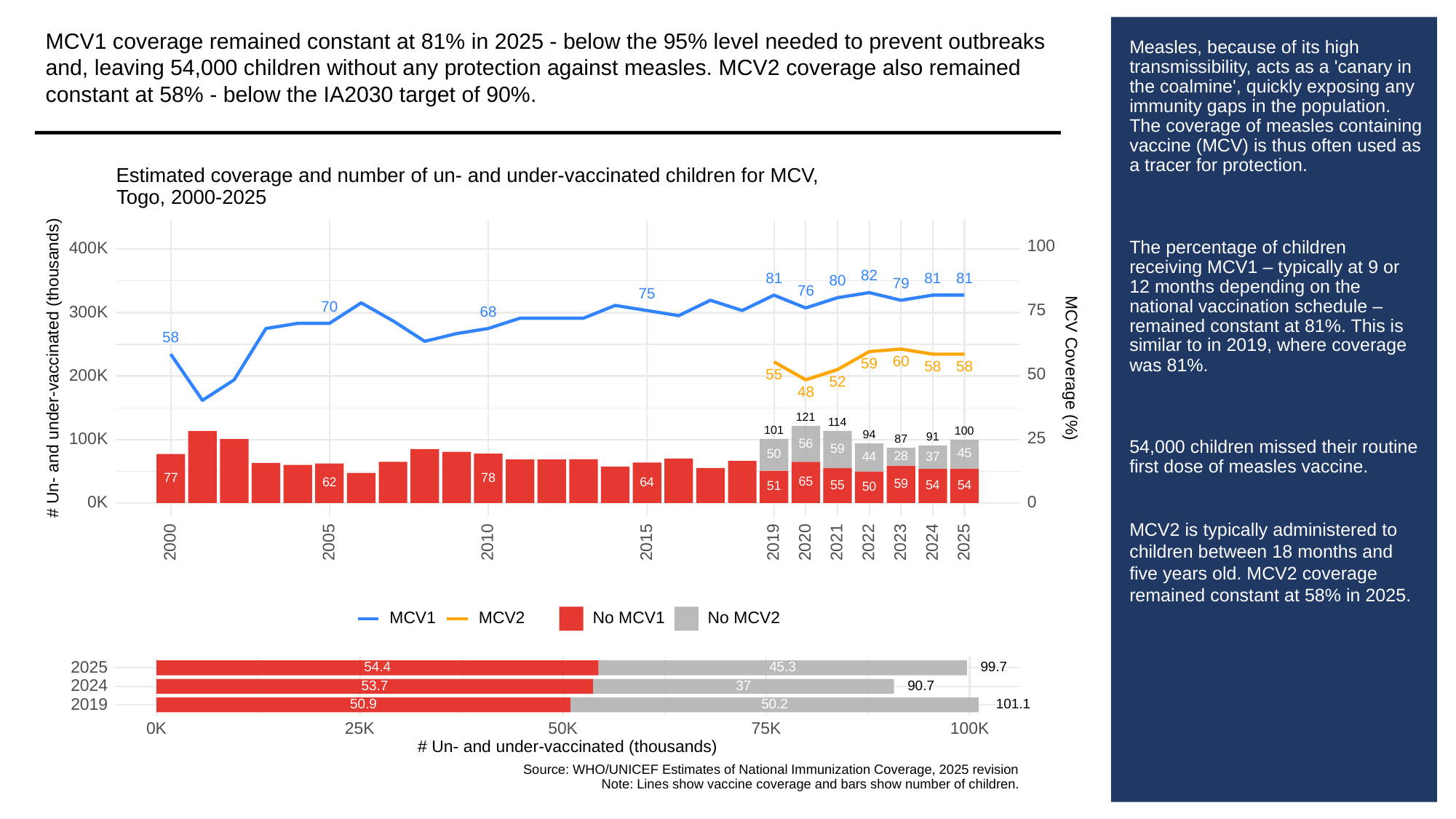

MCV1 coverage remained constant at 81% in 2025 - below the 95% level needed to prevent outbreaks and, leaving 54,000 children without any protection against measles. MCV2 coverage also remained constant at 58% - below the IA2030 target of 90%.
# Measles, because of its high transmissibility, acts as a 'canary in the coalmine', quickly exposing any immunity gaps in the population. The coverage of measles containing vaccine (MCV) is thus often used as a tracer for protection.

The percentage of children receiving MCV1 – typically at 9 or 12 months depending on the national vaccination schedule – remained constant at 81%. This is similar to in 2019, where coverage was 81%.

54,000 children missed their routine first dose of measles vaccine.

MCV2 is typically administered to children between 18 months and five years old. MCV2 coverage remained constant at 58% in 2025.

Estimated coverage and number of un- and under-vaccinated children for MCV,
Togo, 2000-2025

100
400K

82
81
81
81
80
79

76
75

70
75
300K
68

58

60
59
# Un- and under-vaccinated (thousands)
MCV Coverage (%)
58
58
50
55
200K

52
48

121
114

101
100
94

25
91
100K
87

56

59

45
50

28
37
44

78
77
65
64
62
59
55
54
54
51
50
0K
0

2023
2000
2005
2010
2015
2019
2020
2021
2022
2024
2025

MCV1
MCV2
No MCV1
No MCV2

2025
45.3
99.7
54.4

2024
53.7
37
90.7

2019
50.9
50.2
101.1

0K
25K
50K
100K
75K
# Un- and under-vaccinated (thousands)
Source: WHO/UNICEF Estimates of National Immunization Coverage, 2025 revision
Note: Lines show vaccine coverage and bars show number of children.